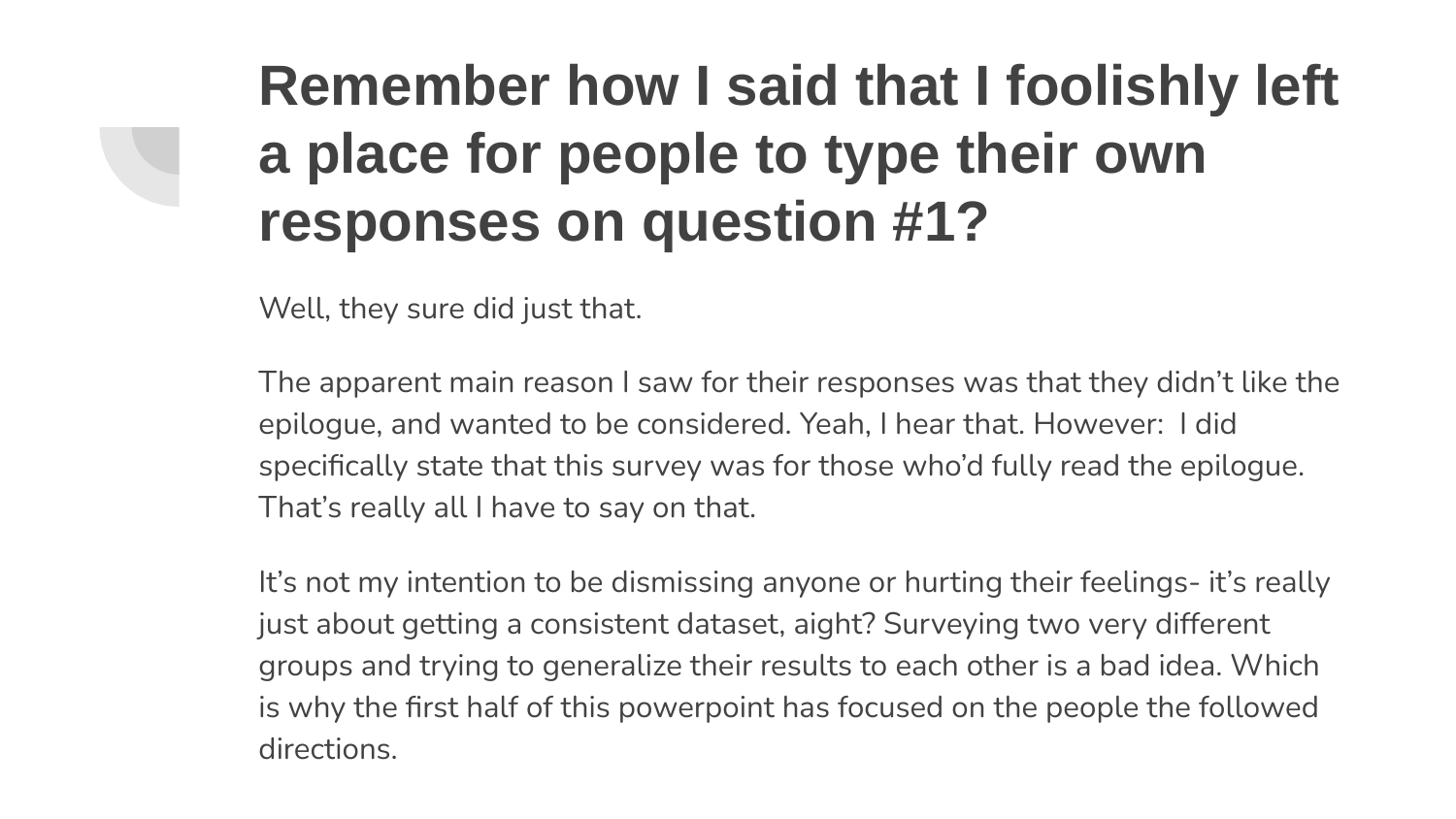

# Remember how I said that I foolishly left a place for people to type their own responses on question #1?
Well, they sure did just that.
The apparent main reason I saw for their responses was that they didn’t like the epilogue, and wanted to be considered. Yeah, I hear that. However:  I did specifically state that this survey was for those who’d fully read the epilogue. That’s really all I have to say on that.
It’s not my intention to be dismissing anyone or hurting their feelings- it’s really just about getting a consistent dataset, aight? Surveying two very different groups and trying to generalize their results to each other is a bad idea. Which is why the first half of this powerpoint has focused on the people the followed directions.